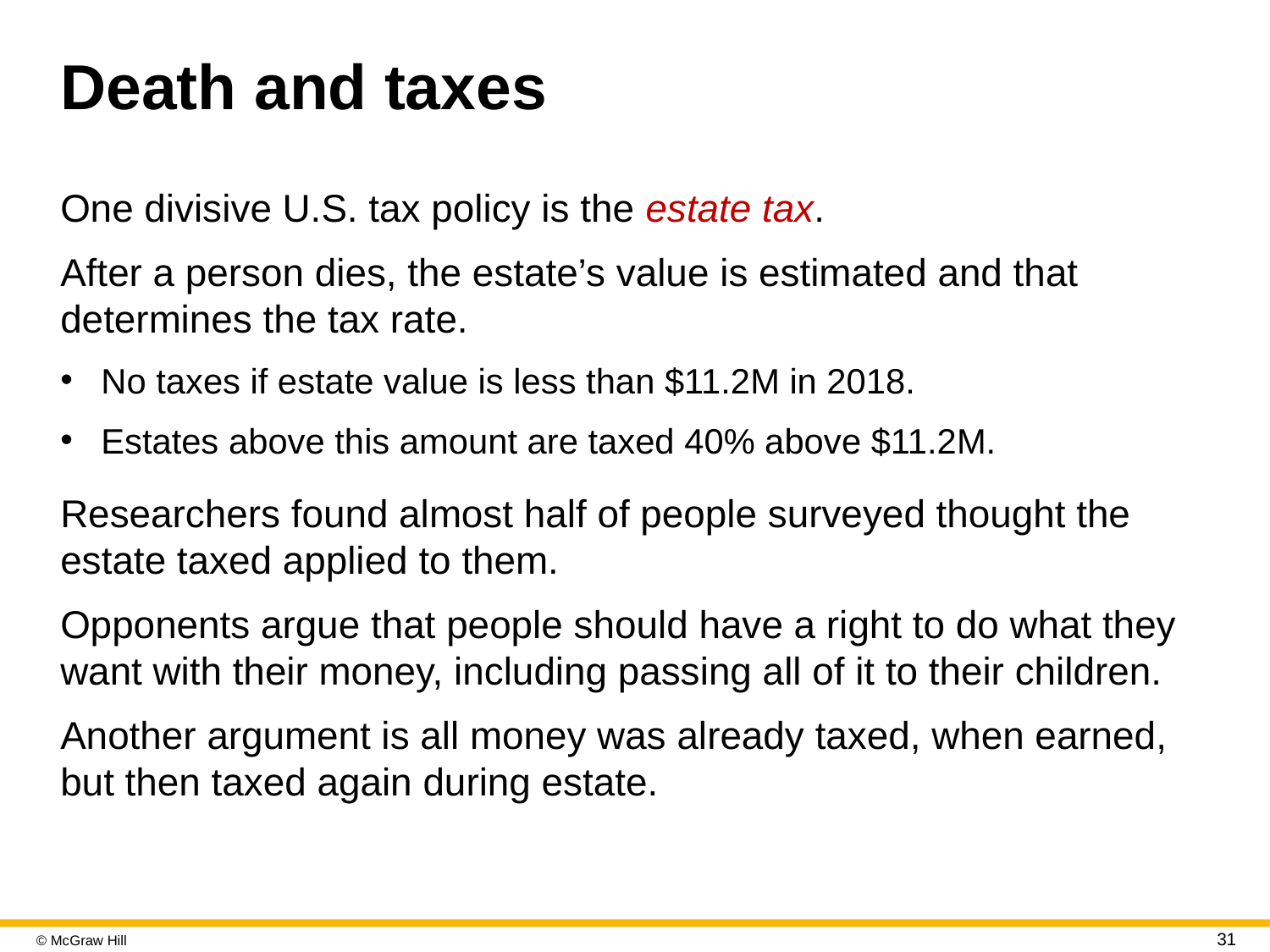

# Death and taxes
One divisive U.S. tax policy is the estate tax.
After a person dies, the estate’s value is estimated and that determines the tax rate.
No taxes if estate value is less than $11.2M in 2018.
Estates above this amount are taxed 40% above $11.2M.
Researchers found almost half of people surveyed thought the estate taxed applied to them.
Opponents argue that people should have a right to do what they want with their money, including passing all of it to their children.
Another argument is all money was already taxed, when earned, but then taxed again during estate.